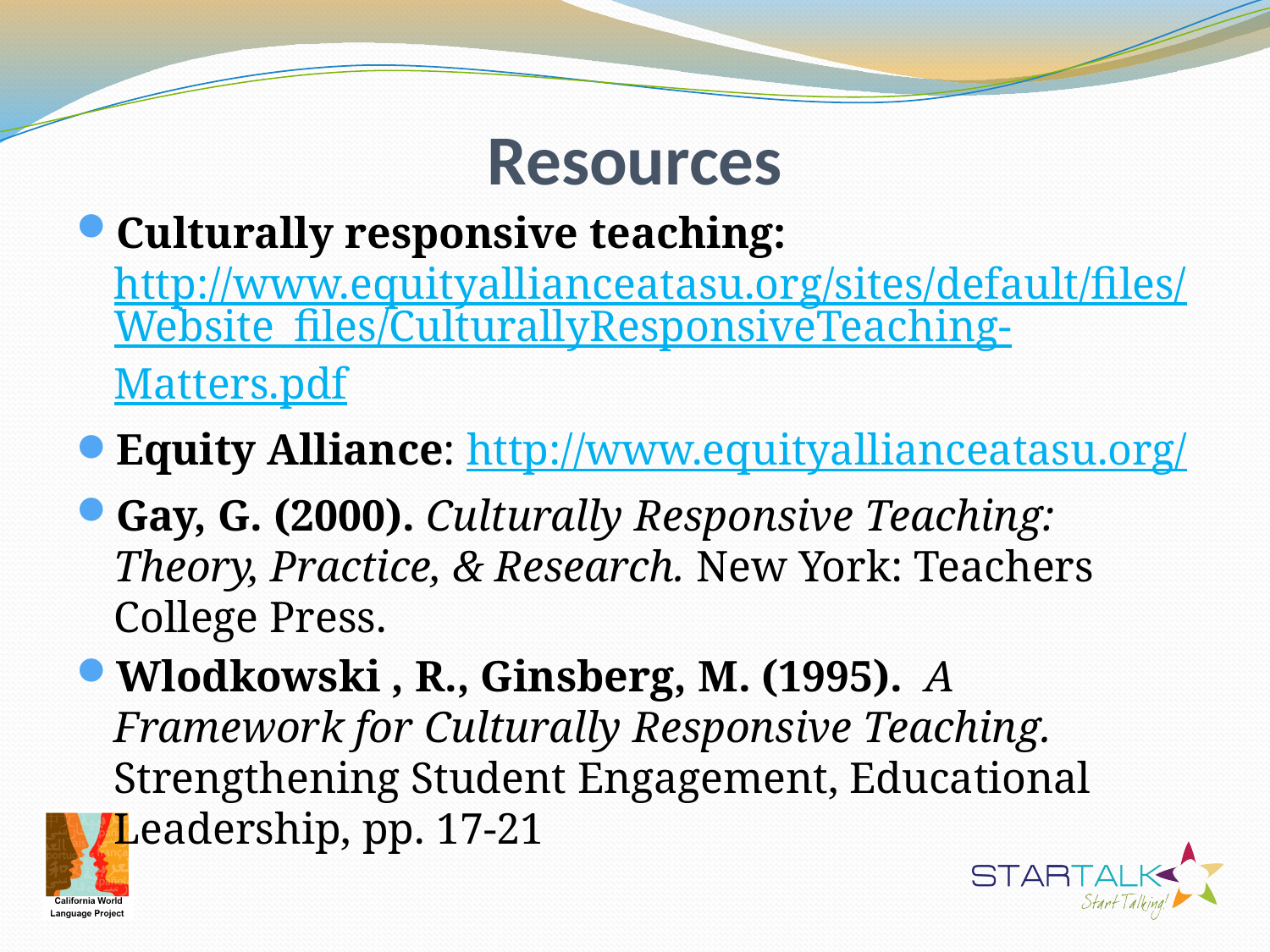

# Resources
Culturally responsive teaching: http://www.equityallianceatasu.org/sites/default/files/Website_files/CulturallyResponsiveTeaching-Matters.pdf
Equity Alliance: http://www.equityallianceatasu.org/
Gay, G. (2000). Culturally Responsive Teaching: Theory, Practice, & Research. New York: Teachers College Press.
Wlodkowski , R., Ginsberg, M. (1995).  A Framework for Culturally Responsive Teaching. Strengthening Student Engagement, Educational Leadership, pp. 17-21